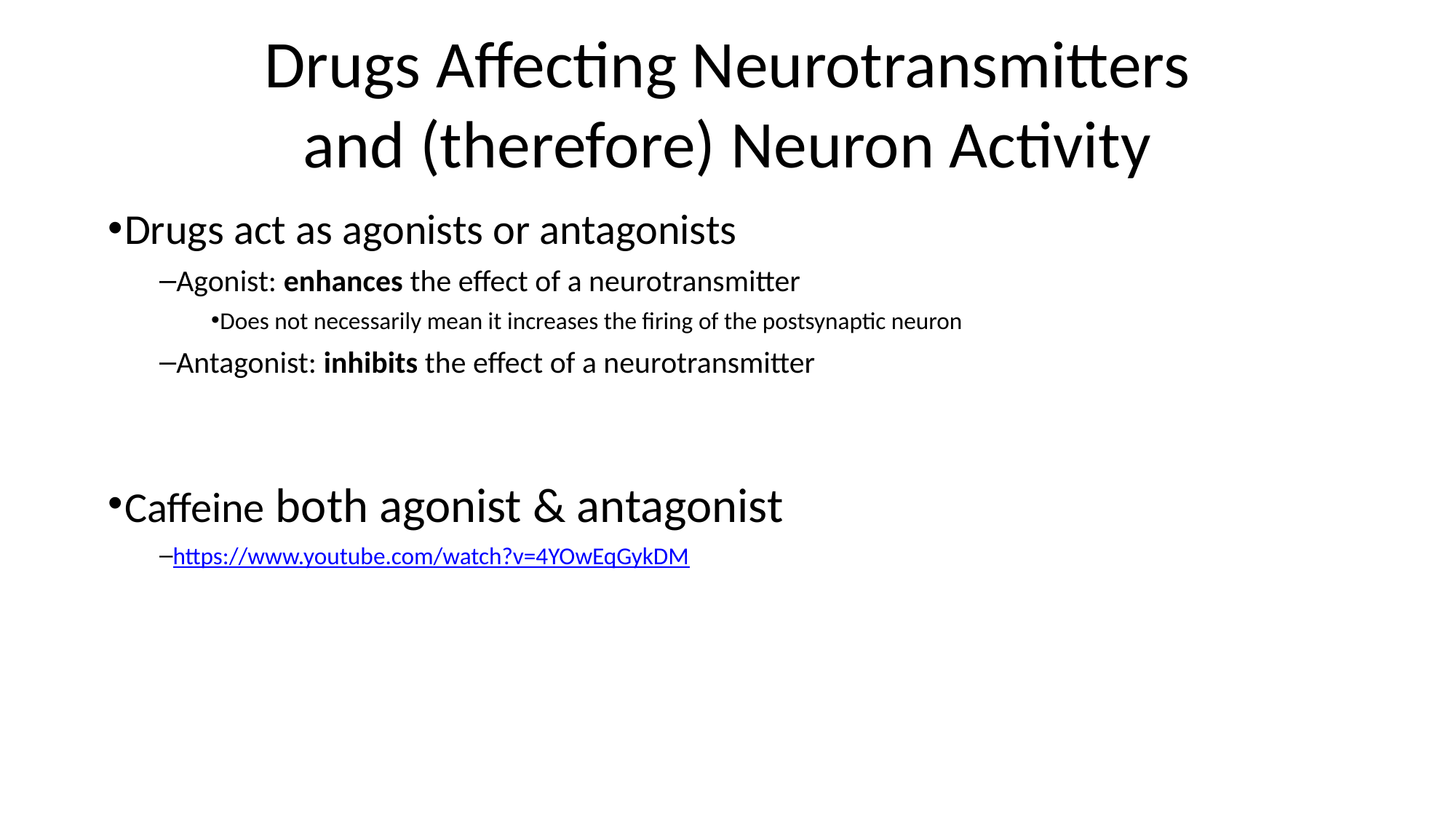

# Drugs Affecting Neurotransmitters and (therefore) Neuron Activity
Drugs act as agonists or antagonists
Agonist: enhances the effect of a neurotransmitter
Does not necessarily mean it increases the firing of the postsynaptic neuron
Antagonist: inhibits the effect of a neurotransmitter

Caffeine both agonist & antagonist
https://www.youtube.com/watch?v=4YOwEqGykDM